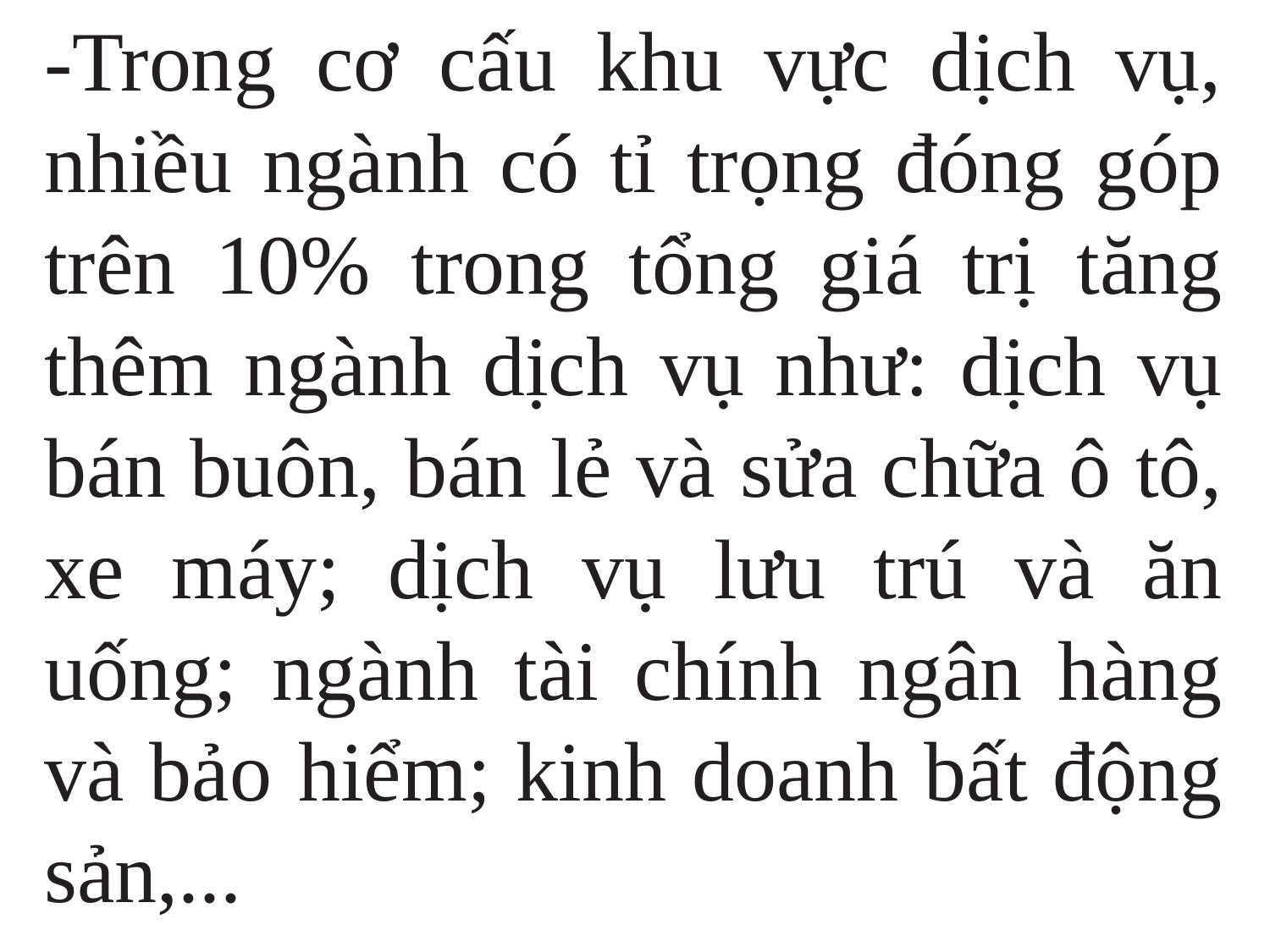

-Trong cơ cấu khu vực dịch vụ, nhiều ngành có tỉ trọng đóng góp trên 10% trong tổng giá trị tăng thêm ngành dịch vụ như: dịch vụ bán buôn, bán lẻ và sửa chữa ô tô, xe máy; dịch vụ lưu trú và ăn uống; ngành tài chính ngân hàng và bảo hiểm; kinh doanh bất động sản,...